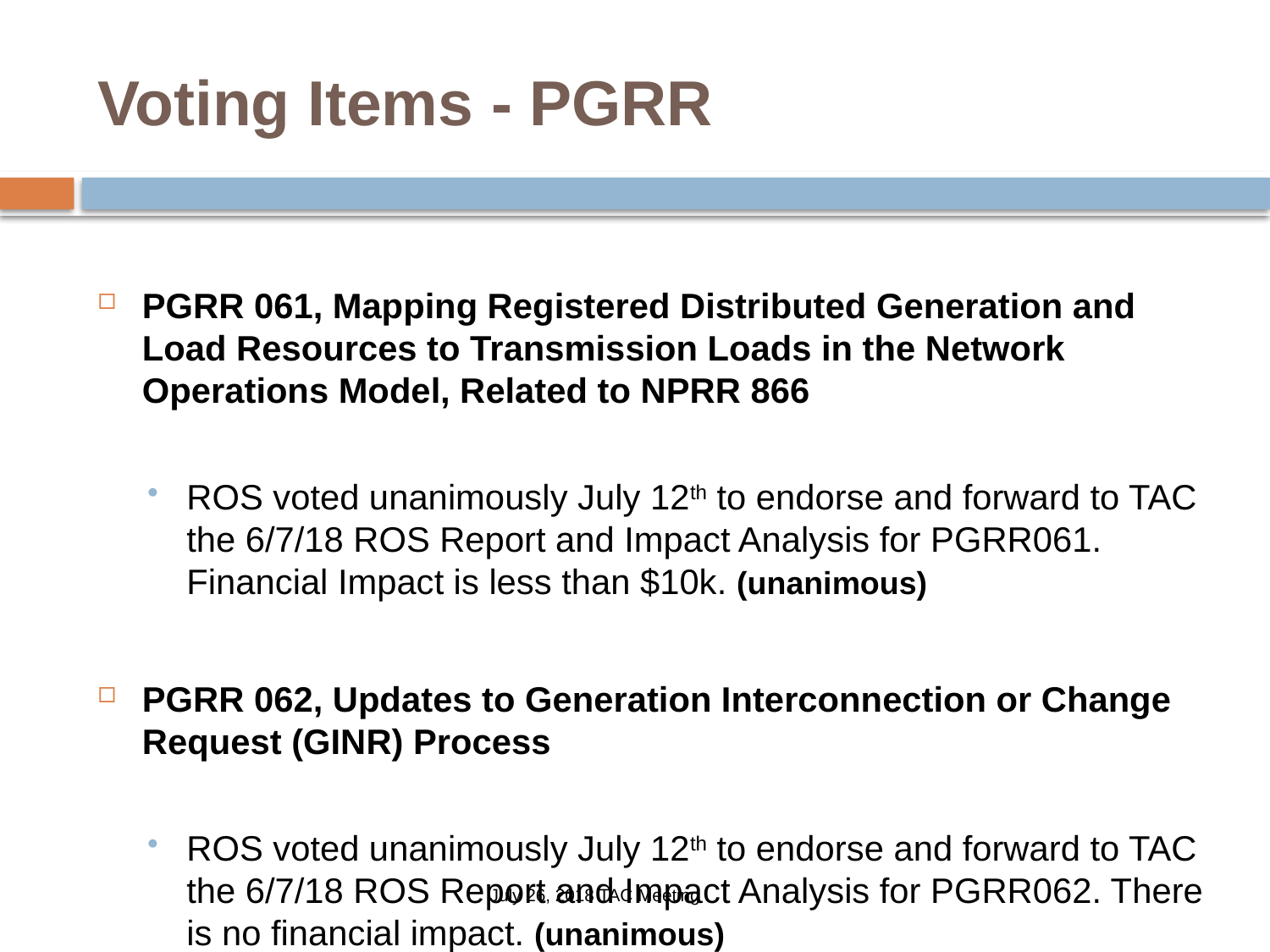

# Voting Items - PGRR

PGRR 061, Mapping Registered Distributed Generation and Load Resources to Transmission Loads in the Network Operations Model, Related to NPRR 866

ROS voted unanimously July 12th to endorse and forward to TAC the 6/7/18 ROS Report and Impact Analysis for PGRR061. Financial Impact is less than $10k. (unanimous)

PGRR 062, Updates to Generation Interconnection or Change Request (GINR) Process

ROS voted unanimously July 12th to endorse and forward to TAC the 6/7/18 ROS Report and Impact Analysis for PGRR062. There is no financial impact. (unanimous)

July 26, 2018 TAC Meeting